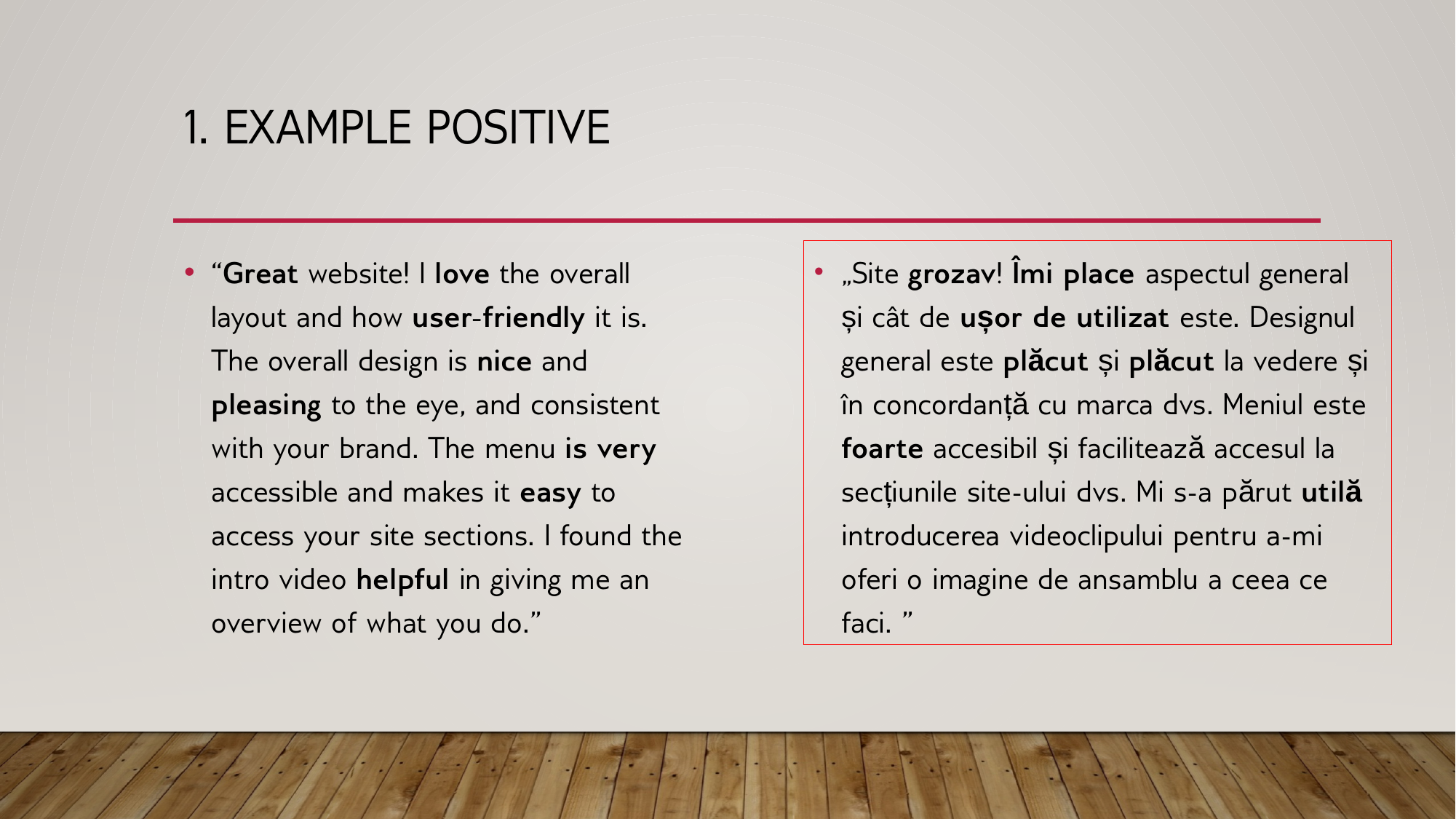

# 1. Example Positive
“Great website! I love the overall layout and how user-friendly it is. The overall design is nice and pleasing to the eye, and consistent with your brand. The menu is very accessible and makes it easy to access your site sections. I found the intro video helpful in giving me an overview of what you do.”

„Site grozav! Îmi place aspectul general și cât de ușor de utilizat este. Designul general este plăcut și plăcut la vedere și în concordanță cu marca dvs. Meniul este foarte accesibil și facilitează accesul la secțiunile site-ului dvs. Mi s-a părut utilă introducerea videoclipului pentru a-mi oferi o imagine de ansamblu a ceea ce faci. ”